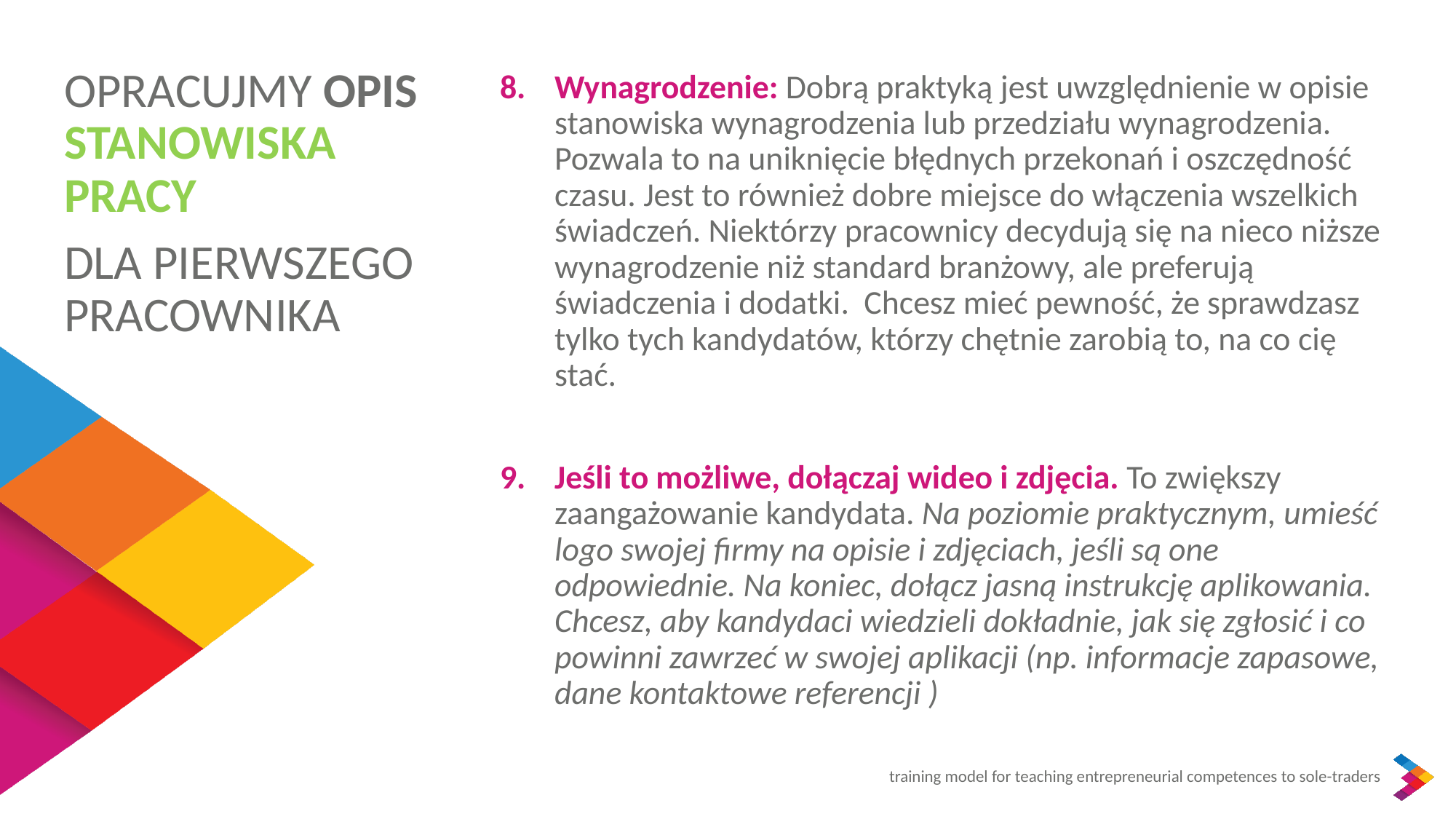

OPRACUJMY OPIS STANOWISKA PRACY
DLA PIERWSZEGO PRACOWNIKA
Wynagrodzenie: Dobrą praktyką jest uwzględnienie w opisie stanowiska wynagrodzenia lub przedziału wynagrodzenia.  Pozwala to na uniknięcie błędnych przekonań i oszczędność czasu. Jest to również dobre miejsce do włączenia wszelkich świadczeń. Niektórzy pracownicy decydują się na nieco niższe wynagrodzenie niż standard branżowy, ale preferują świadczenia i dodatki.  Chcesz mieć pewność, że sprawdzasz tylko tych kandydatów, którzy chętnie zarobią to, na co cię stać.

Jeśli to możliwe, dołączaj wideo i zdjęcia. To zwiększy zaangażowanie kandydata. Na poziomie praktycznym, umieść logo swojej firmy na opisie i zdjęciach, jeśli są one odpowiednie. Na koniec, dołącz jasną instrukcję aplikowania. Chcesz, aby kandydaci wiedzieli dokładnie, jak się zgłosić i co powinni zawrzeć w swojej aplikacji (np. informacje zapasowe, dane kontaktowe referencji )